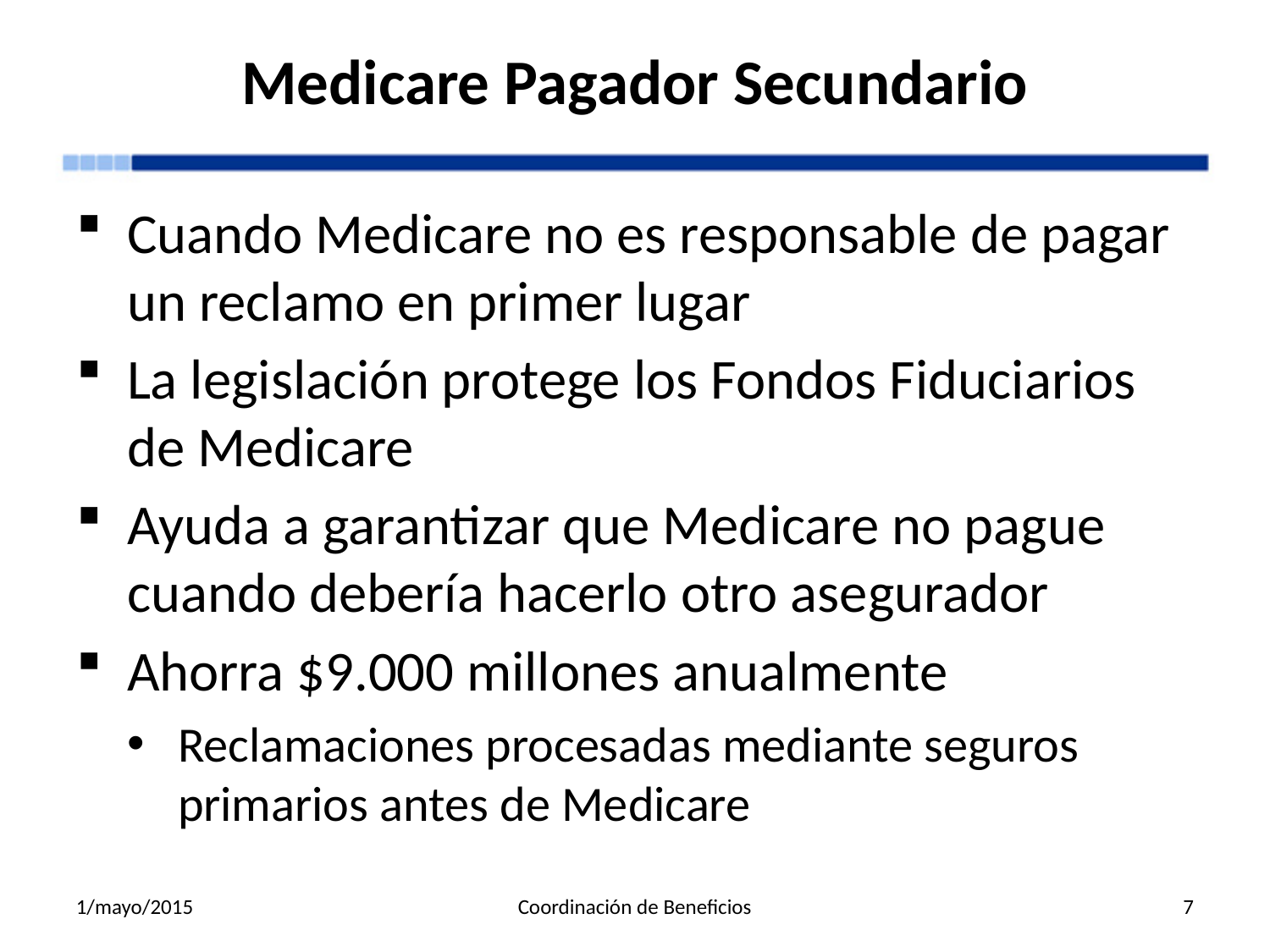

# Medicare Pagador Secundario
Cuando Medicare no es responsable de pagar un reclamo en primer lugar
La legislación protege los Fondos Fiduciarios de Medicare
Ayuda a garantizar que Medicare no pague cuando debería hacerlo otro asegurador
Ahorra $9.000 millones anualmente
Reclamaciones procesadas mediante seguros primarios antes de Medicare
1/mayo/2015
Coordinación de Beneficios
7